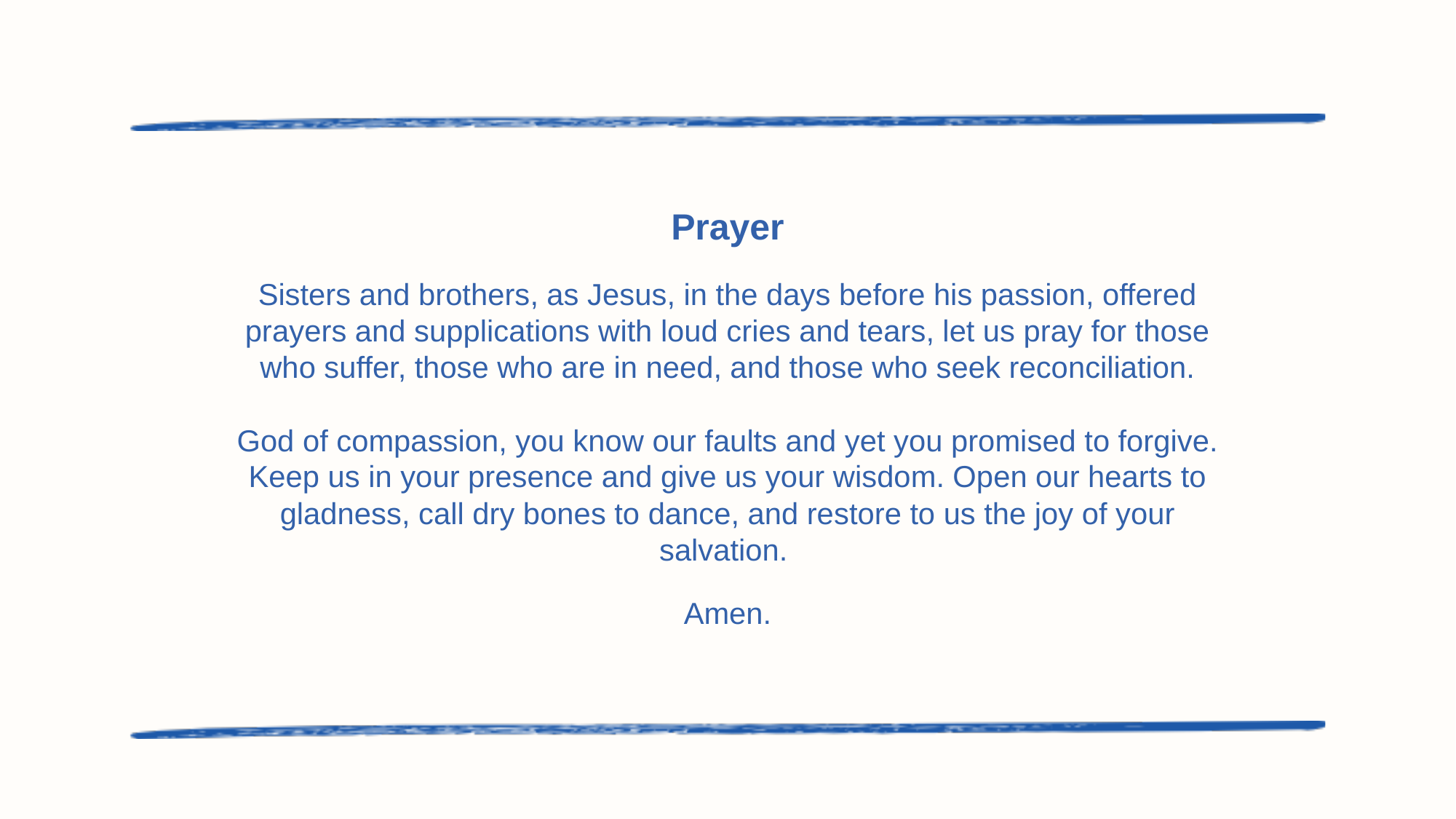

Prayer
Sisters and brothers, as Jesus, in the days before his passion, offered prayers and supplications with loud cries and tears, let us pray for those who suffer, those who are in need, and those who seek reconciliation.
God of compassion, you know our faults and yet you promised to forgive.
Keep us in your presence and give us your wisdom. Open our hearts to gladness, call dry bones to dance, and restore to us the joy of your salvation.
Amen.